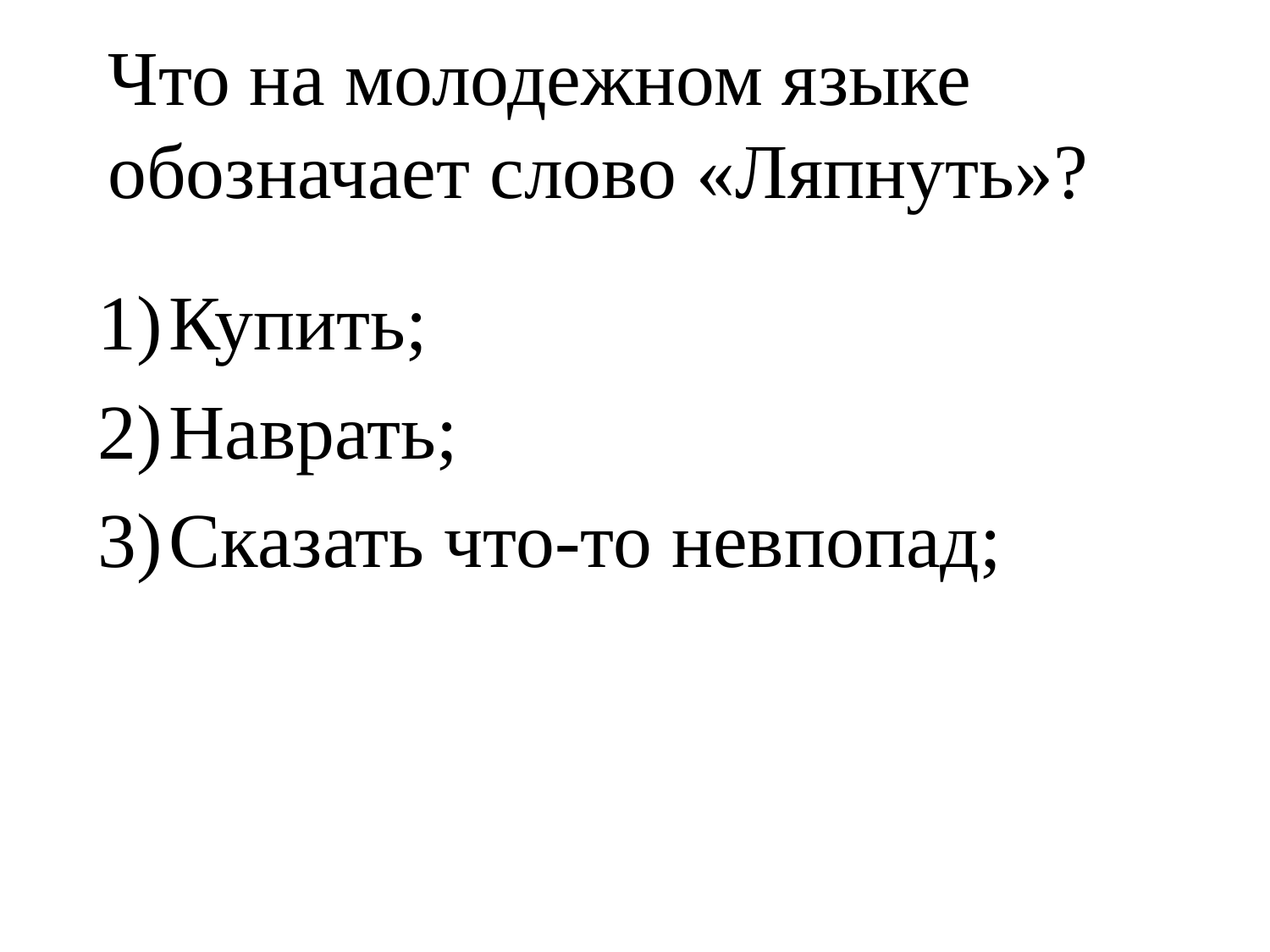

# Что на молодежном языке обозначает слово «Ляпнуть»?
Купить;
Наврать;
Сказать что-то невпопад;